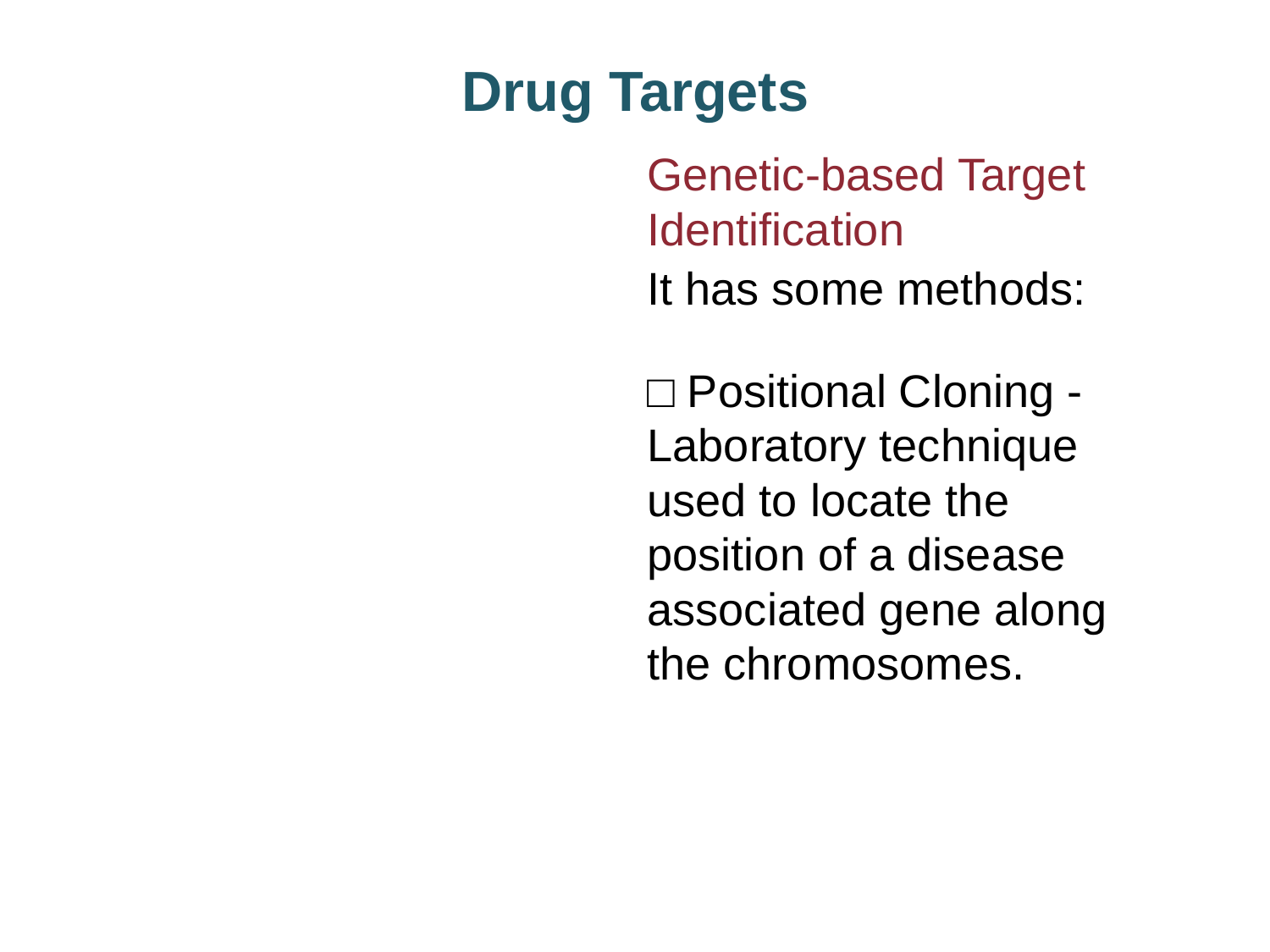

Drug Targets
Genetic-based Target Identification
It has some methods:
□ Positional Cloning - Laboratory technique used to locate the position of a disease associated gene along the chromosomes.